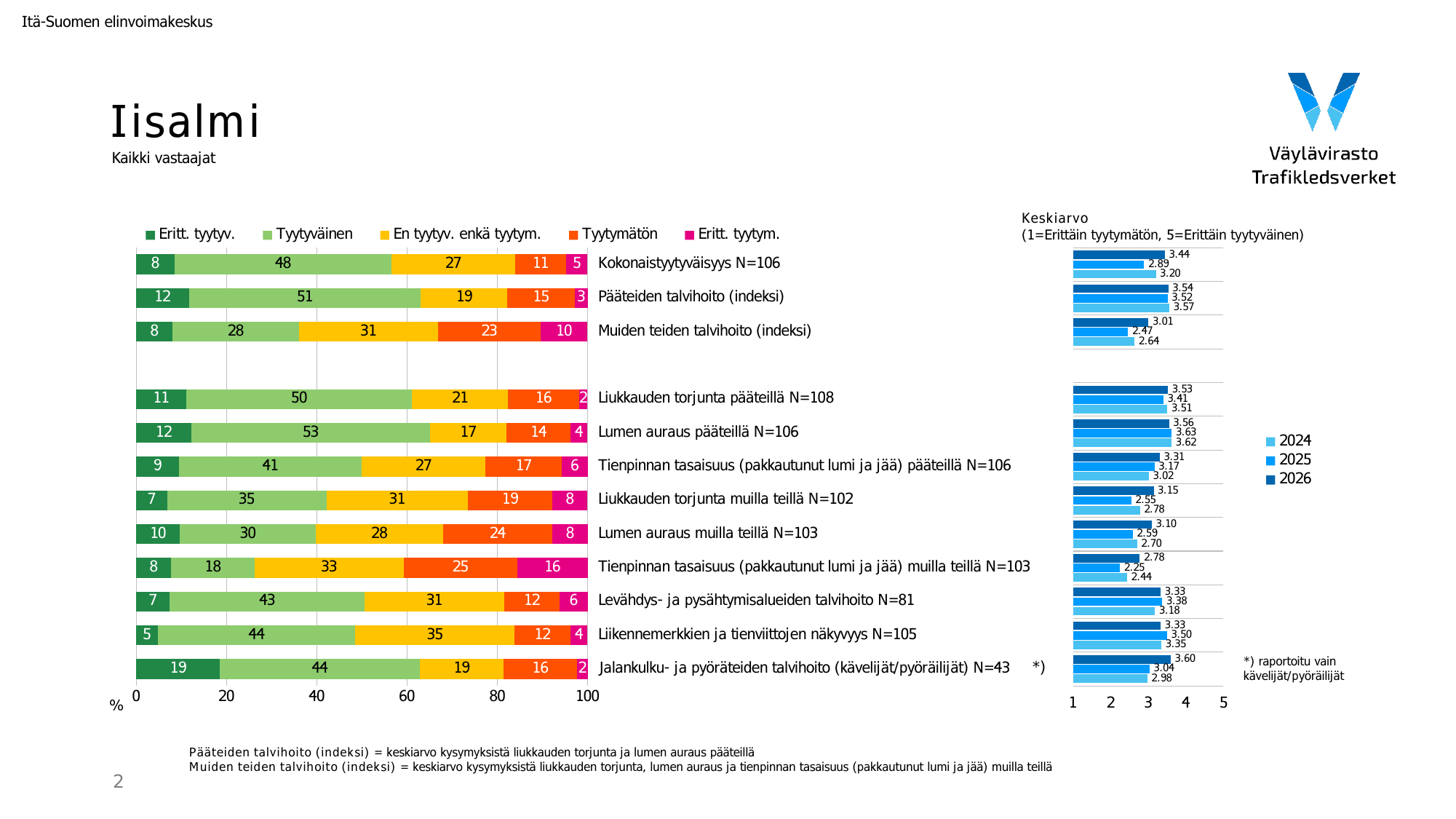

Itä-Suomen elinvoimakeskus
# Iisalmi
Kaikki vastaajat
Keskiarvo
(1=Erittäin tyytymätön, 5=Erittäin tyytyväinen)

### Chart

| Category | Eritt. tyytyv. | Tyytyväinen | En tyytyv. enkä tyytym. | Tyytymätön | Eritt. tyytym. |
|---|---|---|---|---|---|
| Kokonaistyytyväisyys N=106 | 8.49056603773585 | 48.113207547169814 | 27.358490566037734 | 11.320754716981133 | 4.716981132075472 |
| Pääteiden talvihoito (indeksi) | 11.682242990654206 | 51.401869158878505 | 19.1588785046729 | 14.953271028037383 | 2.803738317757009 |
| Muiden teiden talvihoito (indeksi) | 8.116883116883116 | 27.92207792207792 | 30.844155844155843 | 22.727272727272727 | 10.38961038961039 |
|  | None | None | None | None | None |
| Liukkauden torjunta pääteillä N=108 | 11.11111111111111 | 50.0 | 21.296296296296298 | 15.74074074074074 | 1.8518518518518516 |
| Lumen auraus pääteillä N=106 | 12.264150943396226 | 52.83018867924528 | 16.9811320754717 | 14.150943396226415 | 3.7735849056603774 |
| Tienpinnan tasaisuus (pakkautunut lumi ja jää) pääteillä N=106 | 9.433962264150944 | 40.56603773584906 | 27.358490566037734 | 16.9811320754717 | 5.660377358490567 |
| Liukkauden torjunta muilla teillä N=102 | 6.862745098039216 | 35.294117647058826 | 31.372549019607842 | 18.627450980392158 | 7.8431372549019605 |
| Lumen auraus muilla teillä N=103 | 9.70873786407767 | 30.097087378640776 | 28.155339805825243 | 24.271844660194176 | 7.766990291262135 |
| Tienpinnan tasaisuus (pakkautunut lumi ja jää) muilla teillä N=103 | 7.766990291262135 | 18.446601941747574 | 33.00970873786408 | 25.24271844660194 | 15.53398058252427 |
| Levähdys- ja pysähtymisalueiden talvihoito N=81 | 7.4074074074074066 | 43.20987654320987 | 30.864197530864196 | 12.345679012345679 | 6.172839506172839 |
| Liikennemerkkien ja tienviittojen näkyvyys N=105 | 4.761904761904762 | 43.80952380952381 | 35.23809523809524 | 12.380952380952381 | 3.8095238095238098 |
| Jalankulku- ja pyöräteiden talvihoito (kävelijät/pyöräilijät) N=43 | 18.6046511627907 | 44.18604651162791 | 18.6046511627907 | 16.27906976744186 | 2.3255813953488373 |

### Chart

| Category | 2026 | 2025 | 2024 |
|---|---|---|---|
*) raportoitu vain
kävelijät/pyöräilijät
*)
%
Pääteiden talvihoito (indeksi) = keskiarvo kysymyksistä liukkauden torjunta ja lumen auraus pääteillä
Muiden teiden talvihoito (indeksi) = keskiarvo kysymyksistä liukkauden torjunta, lumen auraus ja tienpinnan tasaisuus (pakkautunut lumi ja jää) muilla teillä

2